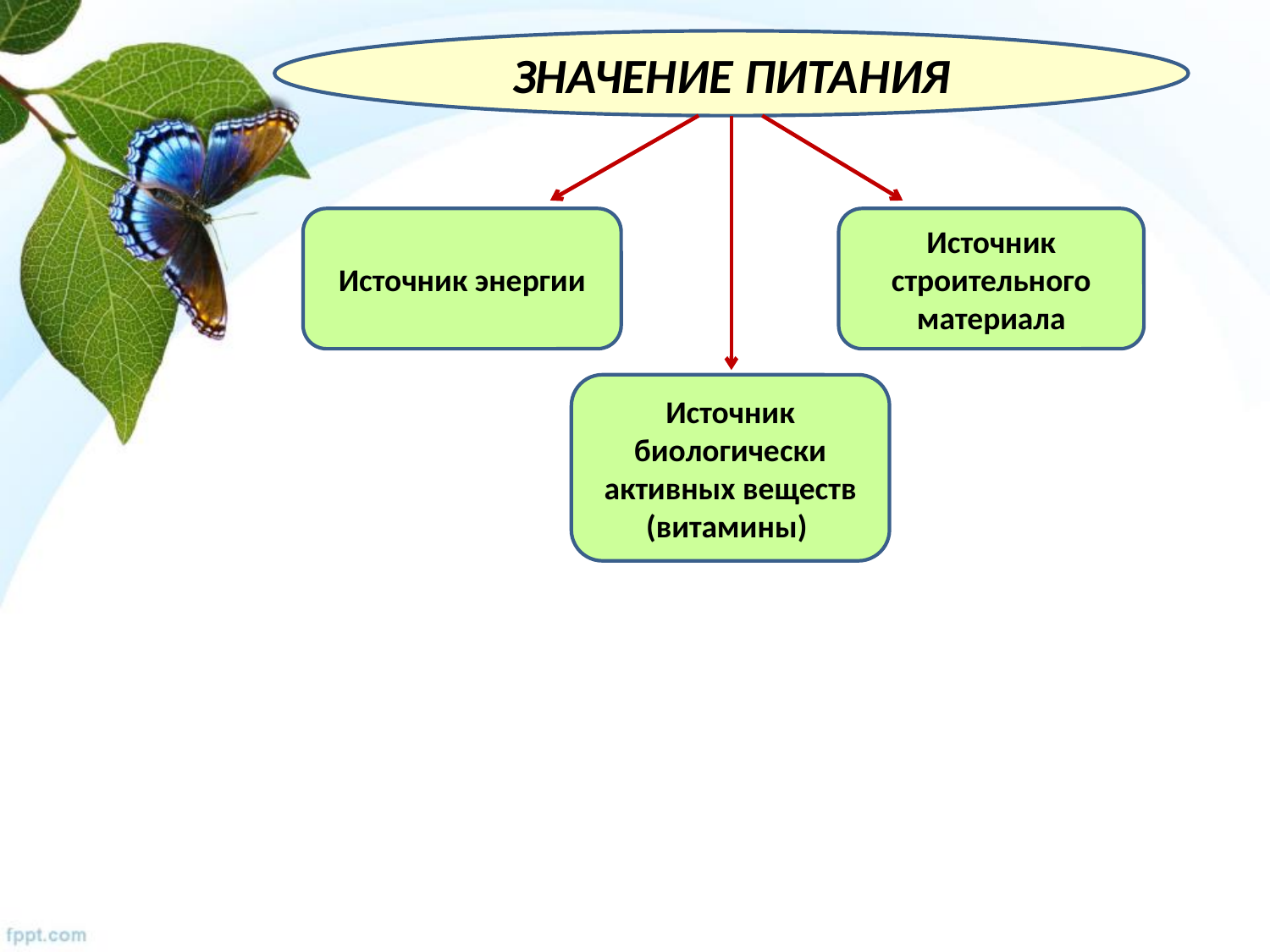

ЗНАЧЕНИЕ ПИТАНИЯ
Источник энергии
Источник строительного материала
Источник биологически активных веществ (витамины)